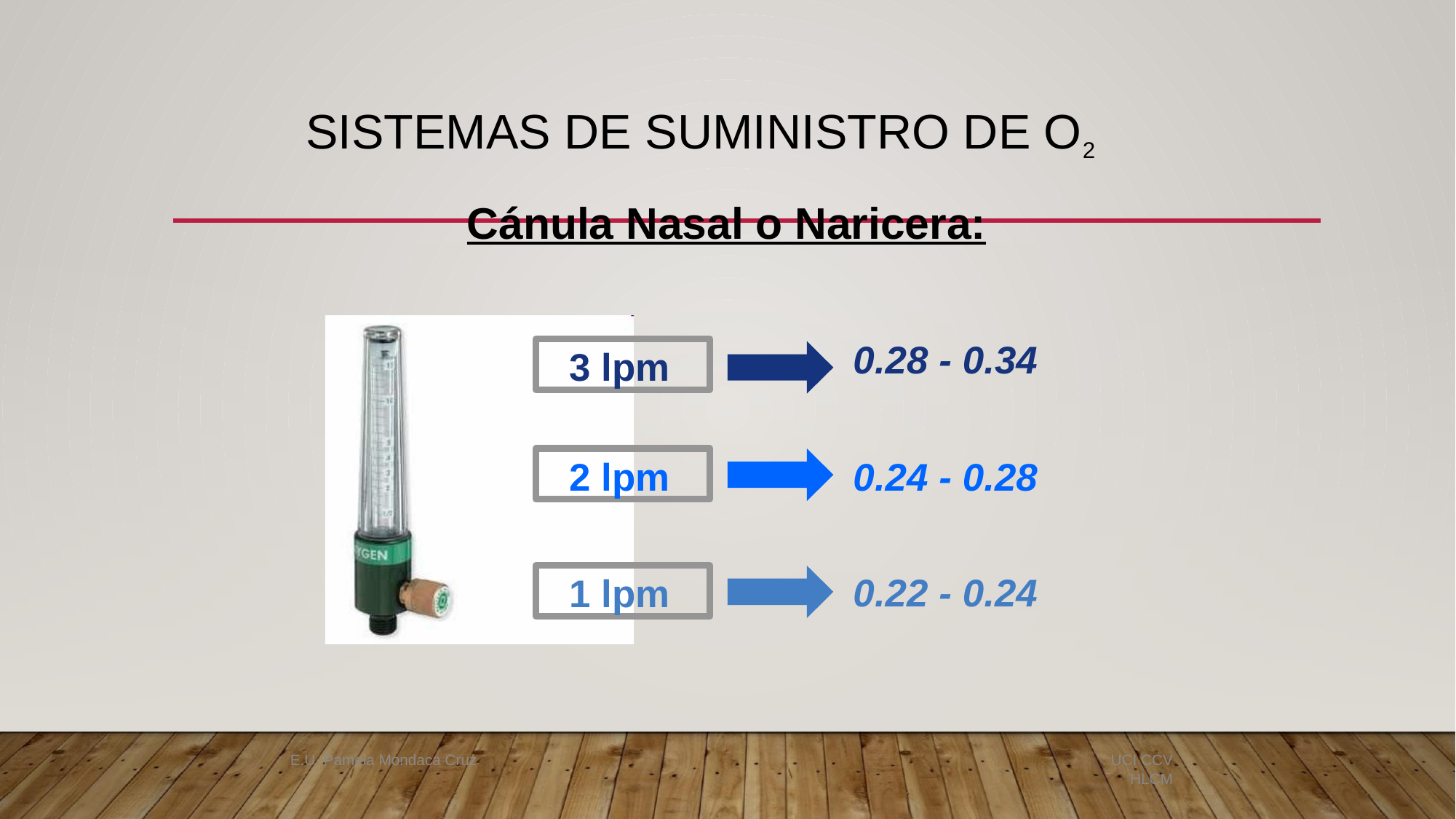

# SISTEMAS DE SUMINISTRO DE O2
Cánula Nasal o Naricera:

0.28 - 0.34
3 lpm

2 lpm
0.24 - 0.28
1 lpm

0.22 - 0.24
E.U. Pamela Mondaca Cruz
UCI CCV HLCM